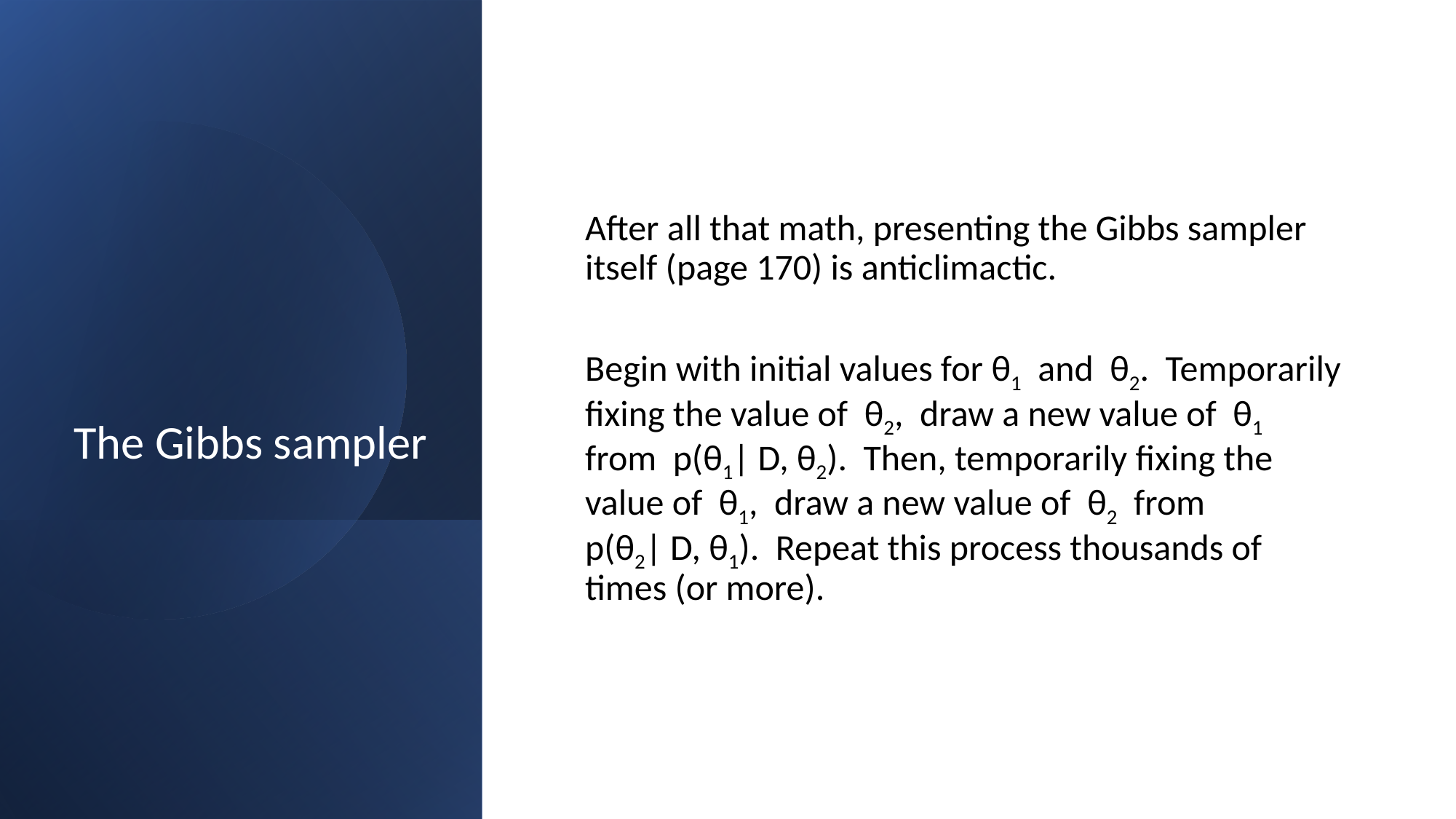

# The Gibbs sampler
After all that math, presenting the Gibbs sampler itself (page 170) is anticlimactic.

Begin with initial values for θ1  and  θ2.  Temporarily fixing the value of  θ2,  draw a new value of  θ1  from  p(θ1| D, θ2).  Then, temporarily fixing the value of  θ1,  draw a new value of  θ2  from         p(θ2| D, θ1).  Repeat this process thousands of times (or more).